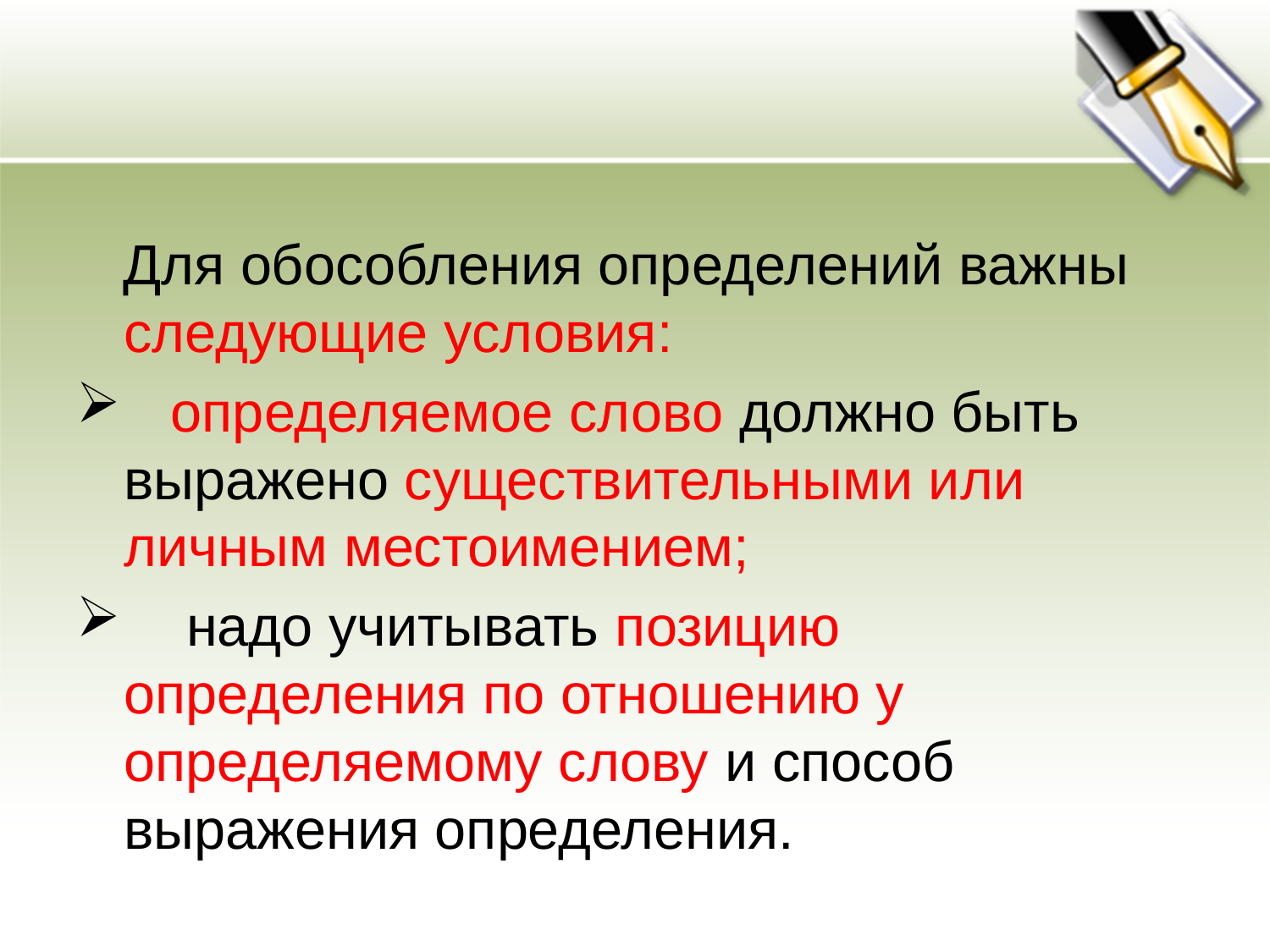

Для обособления определений важны следующие условия:
   определяемое слово должно быть выражено существительными или личным местоимением;
    надо учитывать позицию определения по отношению у определяемому слову и способ выражения определения.